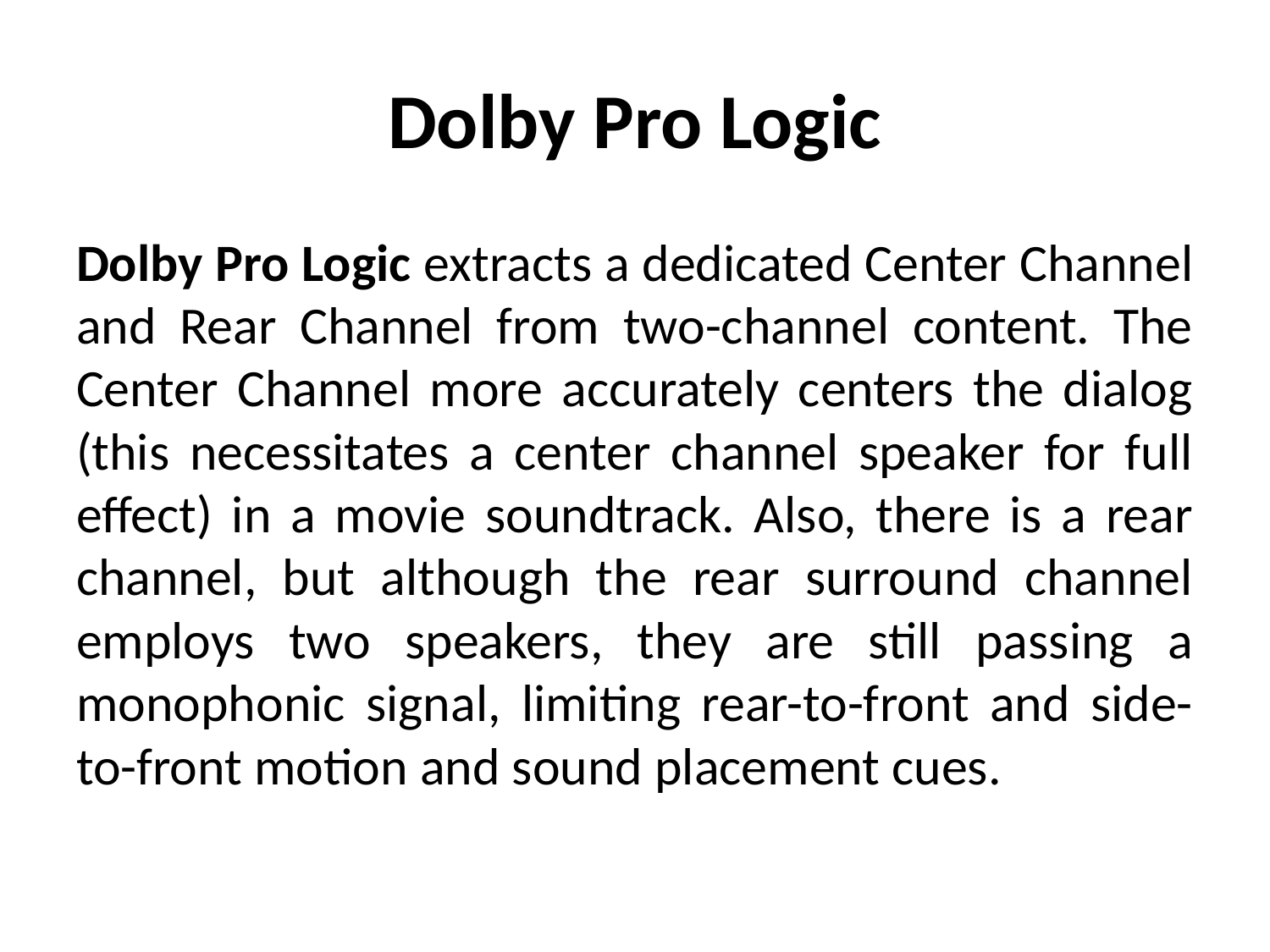

# Dolby Pro Logic
Dolby Pro Logic extracts a dedicated Center Channel and Rear Channel from two-channel content. The Center Channel more accurately centers the dialog (this necessitates a center channel speaker for full effect) in a movie soundtrack. Also, there is a rear channel, but although the rear surround channel employs two speakers, they are still passing a monophonic signal, limiting rear-to-front and side-to-front motion and sound placement cues.